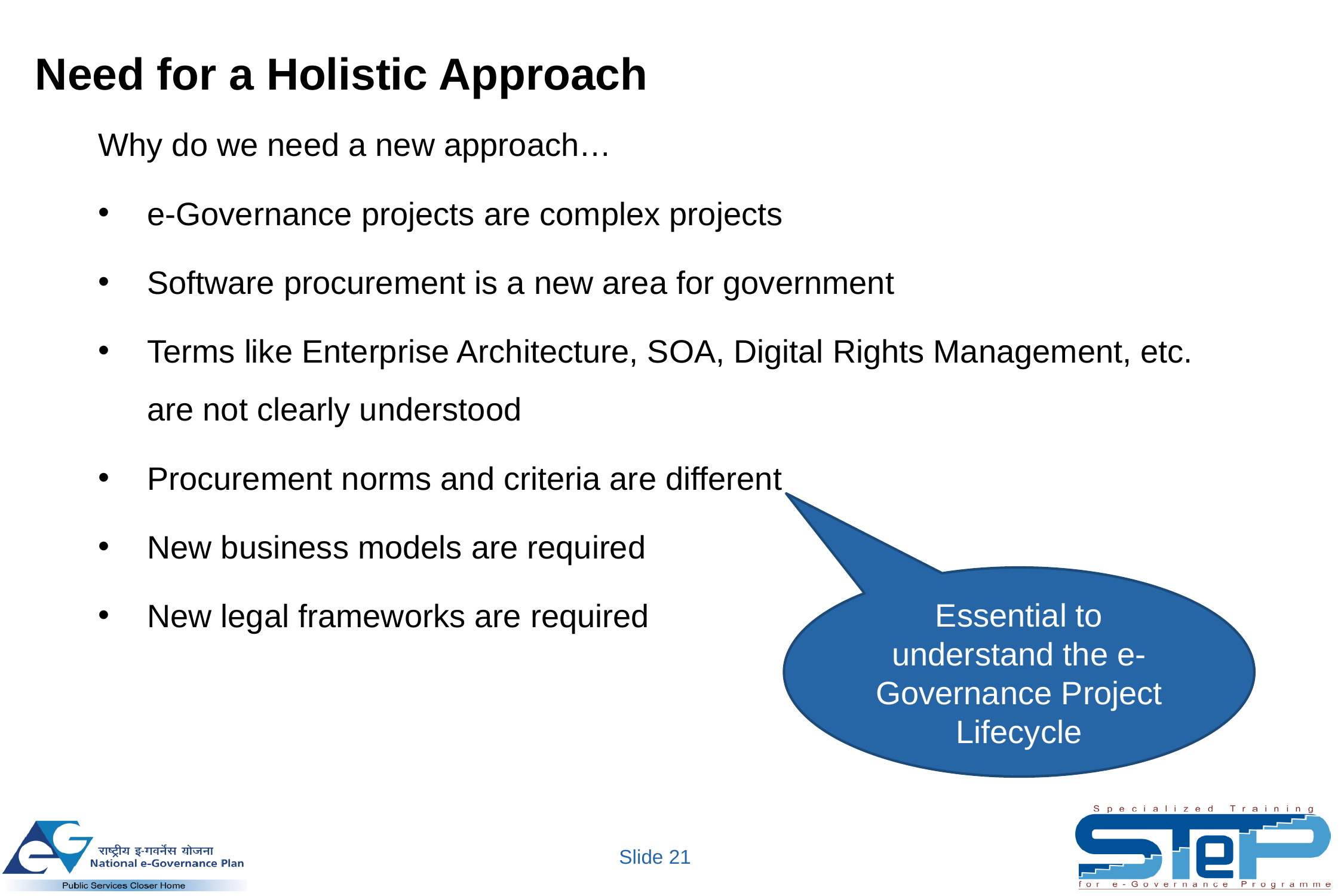

Need for a Holistic Approach
Why do we need a new approach…
e-Governance projects are complex projects
Software procurement is a new area for government
Terms like Enterprise Architecture, SOA, Digital Rights Management, etc. are not clearly understood
Procurement norms and criteria are different
New business models are required
New legal frameworks are required

Essential to understand the e-Governance Project Lifecycle